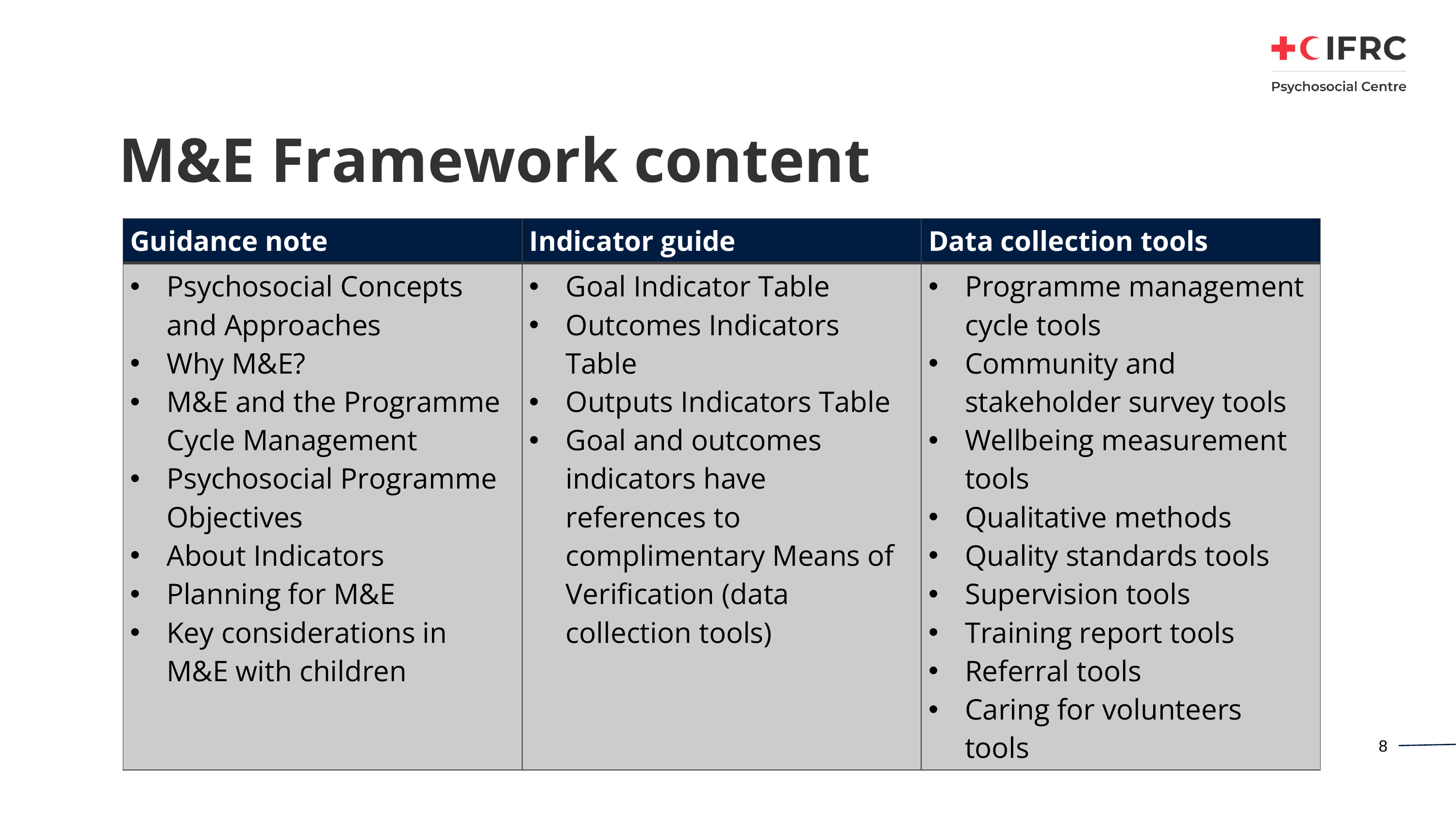

# M&E Framework content
| Guidance note | Indicator guide | Data collection tools |
| --- | --- | --- |
| Psychosocial Concepts and Approaches Why M&E? M&E and the Programme Cycle Management Psychosocial Programme Objectives About Indicators Planning for M&E Key considerations in M&E with children | Goal Indicator Table Outcomes Indicators Table Outputs Indicators Table Goal and outcomes indicators have references to complimentary Means of Verification (data collection tools) | Programme management cycle tools Community and stakeholder survey tools Wellbeing measurement tools Qualitative methods Quality standards tools Supervision tools Training report tools Referral tools Caring for volunteers tools |